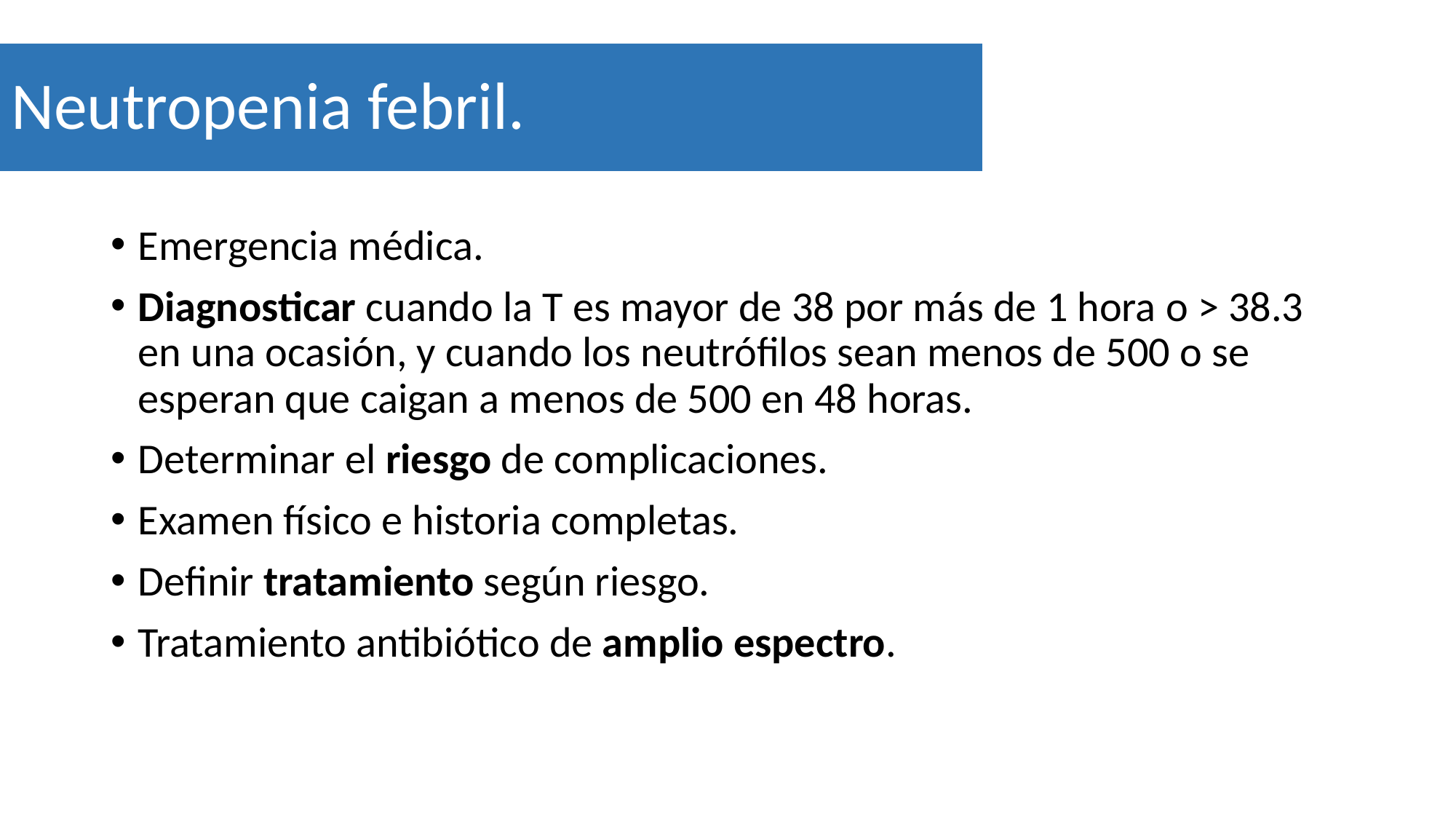

Neutropenia febril.
#
Emergencia médica.
Diagnosticar cuando la T es mayor de 38 por más de 1 hora o > 38.3 en una ocasión, y cuando los neutrófilos sean menos de 500 o se esperan que caigan a menos de 500 en 48 horas.
Determinar el riesgo de complicaciones.
Examen físico e historia completas.
Definir tratamiento según riesgo.
Tratamiento antibiótico de amplio espectro.